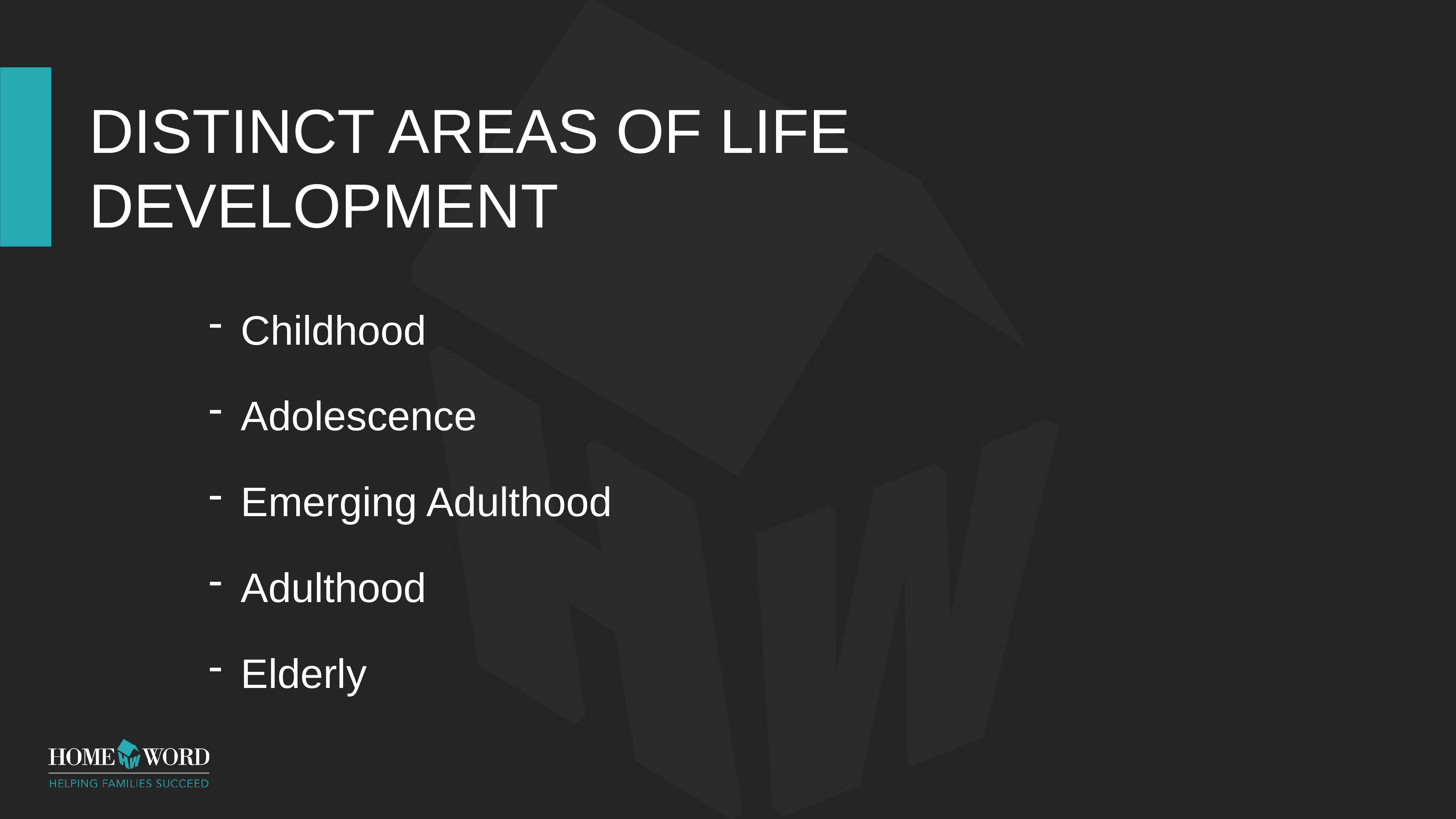

# distinct areas of life development
Childhood
Adolescence
Emerging Adulthood
Adulthood
Elderly